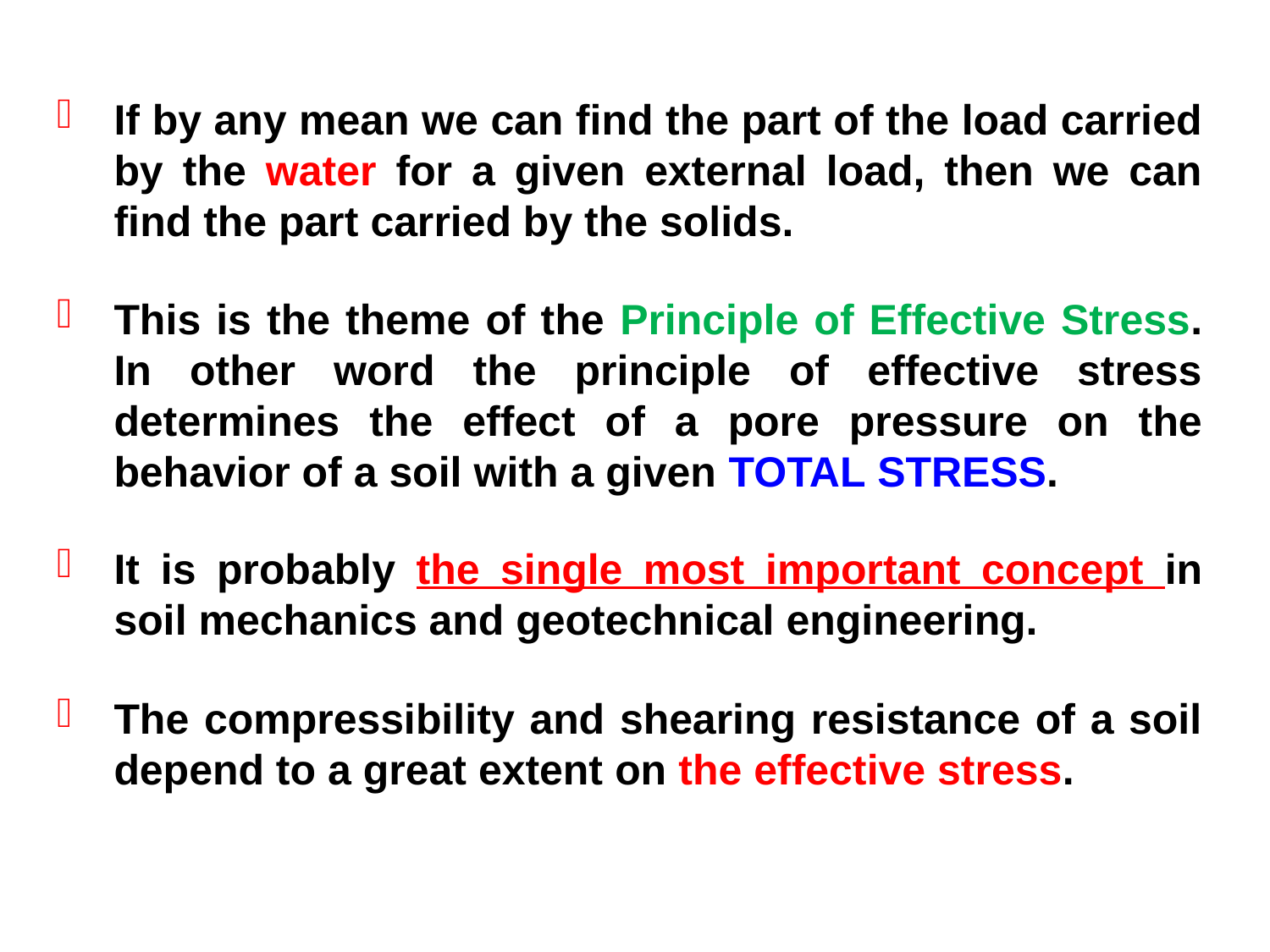

If by any mean we can find the part of the load carried by the water for a given external load, then we can find the part carried by the solids.
This is the theme of the Principle of Effective Stress. In other word the principle of effective stress determines the effect of a pore pressure on the behavior of a soil with a given TOTAL STRESS.
It is probably the single most important concept in soil mechanics and geotechnical engineering.
The compressibility and shearing resistance of a soil depend to a great extent on the effective stress.